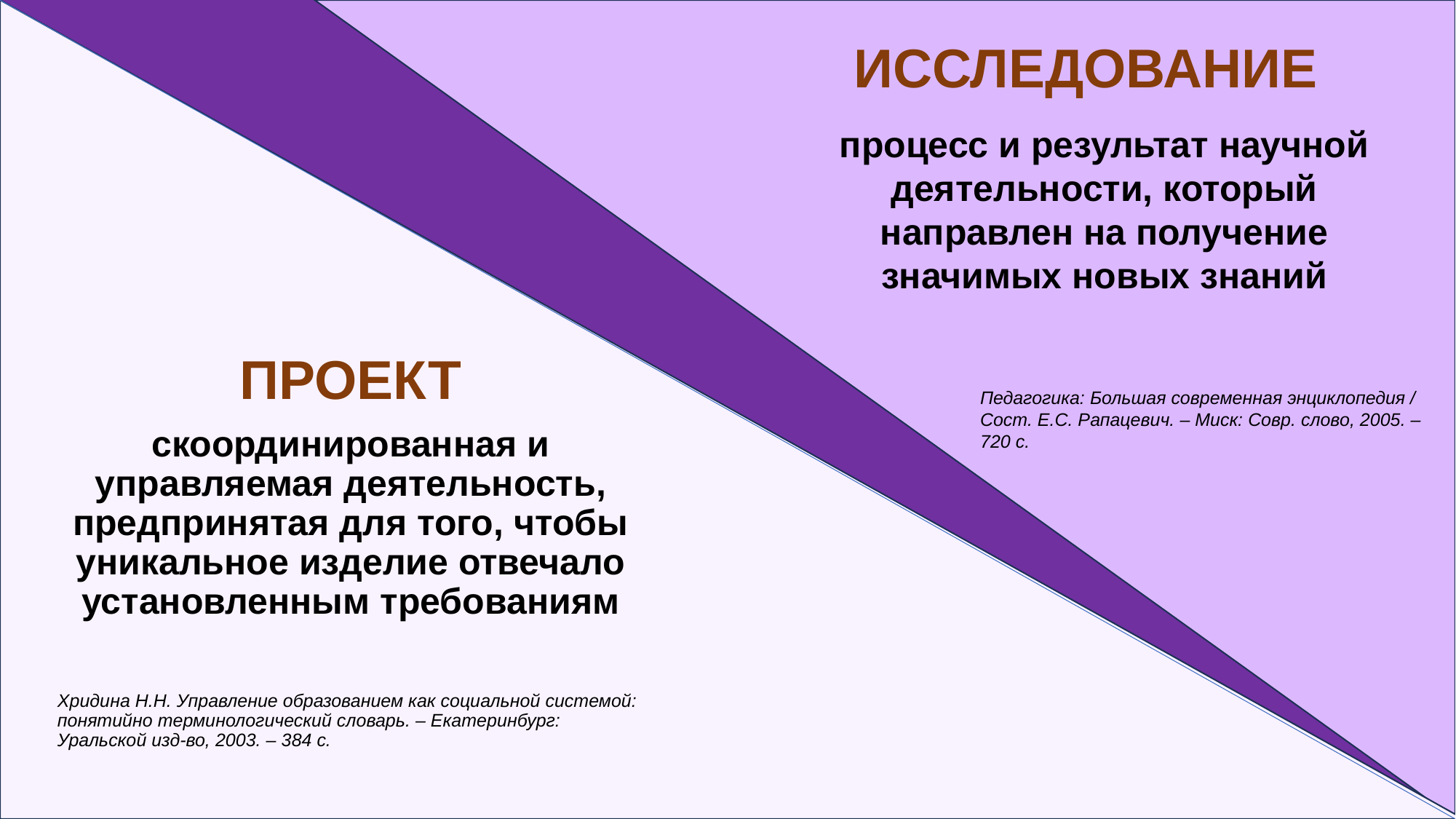

ИССЛЕДОВАНИЕ

процесс и результат научной деятельности, который направлен на получение значимых новых знаний

# ПРОЕКТ
Педагогика: Большая современная энциклопедия / Сост. Е.С. Рапацевич. – Миск: Совр. слово, 2005. – 720 с.

скоординированная и управляемая деятельность, предпринятая для того, чтобы уникальное изделие отвечало установленным требованиям

Хридина Н.Н. Управление образованием как социальной системой: понятийно терминологический словарь. – Екатеринбург: Уральской изд-во, 2003. – 384 с.